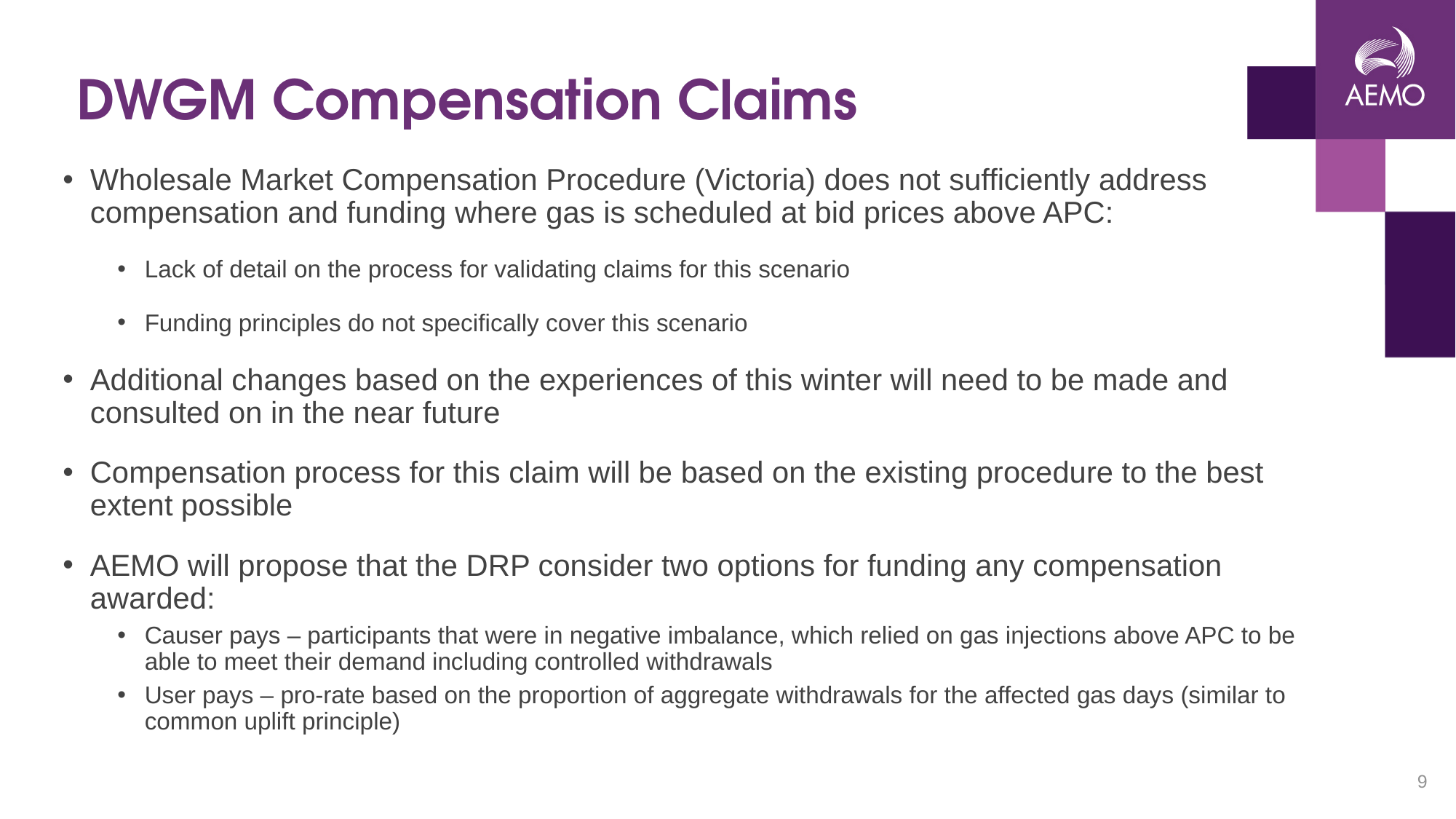

# DWGM Compensation Claims
Wholesale Market Compensation Procedure (Victoria) does not sufficiently address compensation and funding where gas is scheduled at bid prices above APC:
Lack of detail on the process for validating claims for this scenario
Funding principles do not specifically cover this scenario
Additional changes based on the experiences of this winter will need to be made and consulted on in the near future
Compensation process for this claim will be based on the existing procedure to the best extent possible
AEMO will propose that the DRP consider two options for funding any compensation awarded:
Causer pays – participants that were in negative imbalance, which relied on gas injections above APC to be able to meet their demand including controlled withdrawals
User pays – pro-rate based on the proportion of aggregate withdrawals for the affected gas days (similar to common uplift principle)

9